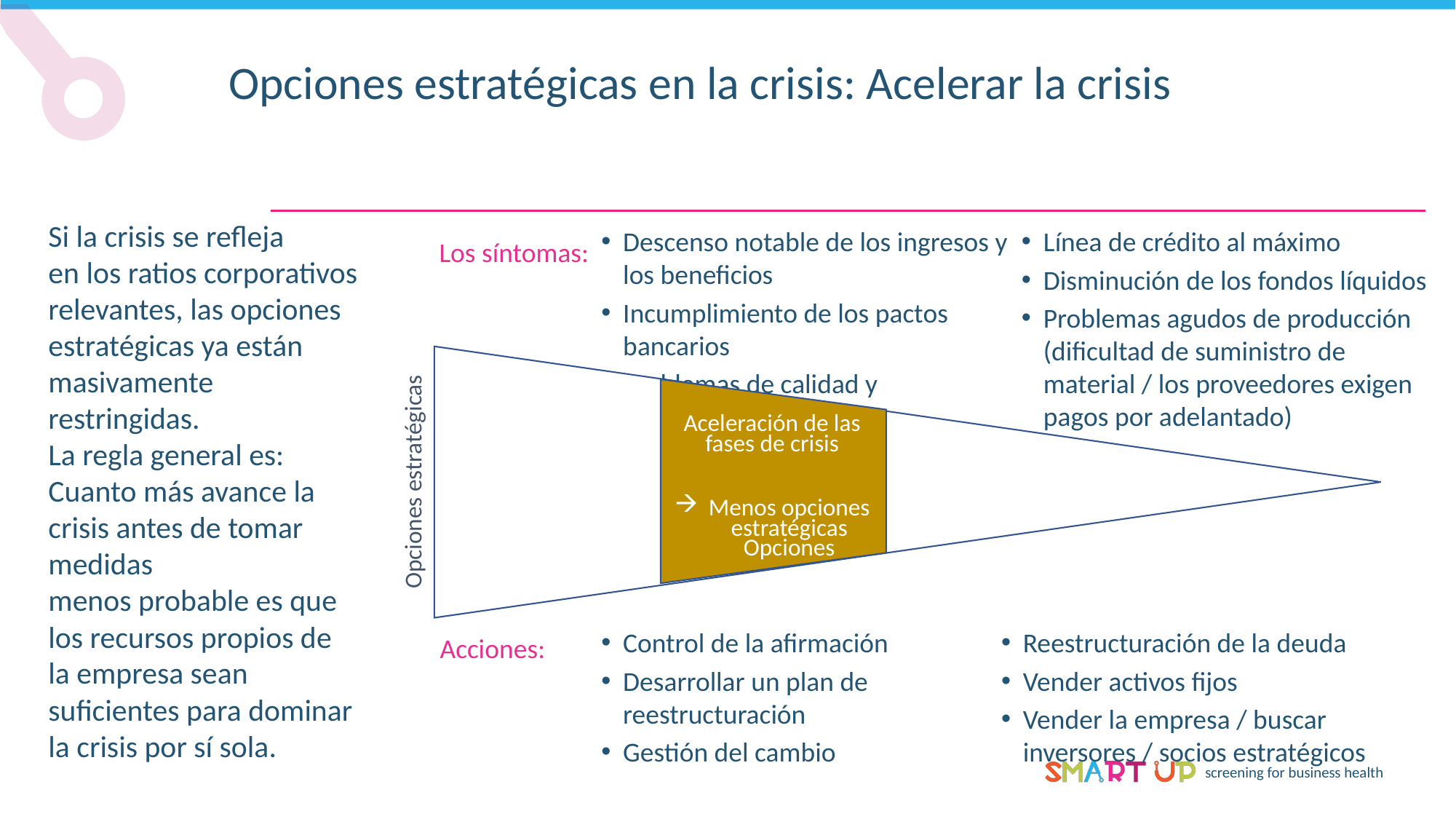

Opciones estratégicas en la crisis: Acelerar la crisis
Si la crisis se refleja
en los ratios corporativos relevantes, las opciones estratégicas ya están masivamente restringidas.
La regla general es:
Cuanto más avance la crisis antes de tomar medidas
menos probable es que los recursos propios de la empresa sean suficientes para dominar
la crisis por sí sola.
Descenso notable de los ingresos y los beneficios
Incumplimiento de los pactos bancarios
Problemas de calidad y devoluciones

Línea de crédito al máximo
Disminución de los fondos líquidos
Problemas agudos de producción (dificultad de suministro de material / los proveedores exigen pagos por adelantado)
Los síntomas:

Aceleración de las fases de crisis
Menos opciones estratégicas
Opciones

Opciones estratégicas
Control de la afirmación
Desarrollar un plan de reestructuración
Gestión del cambio
Reestructuración de la deuda
Vender activos fijos
Vender la empresa / buscar inversores / socios estratégicos

Acciones: